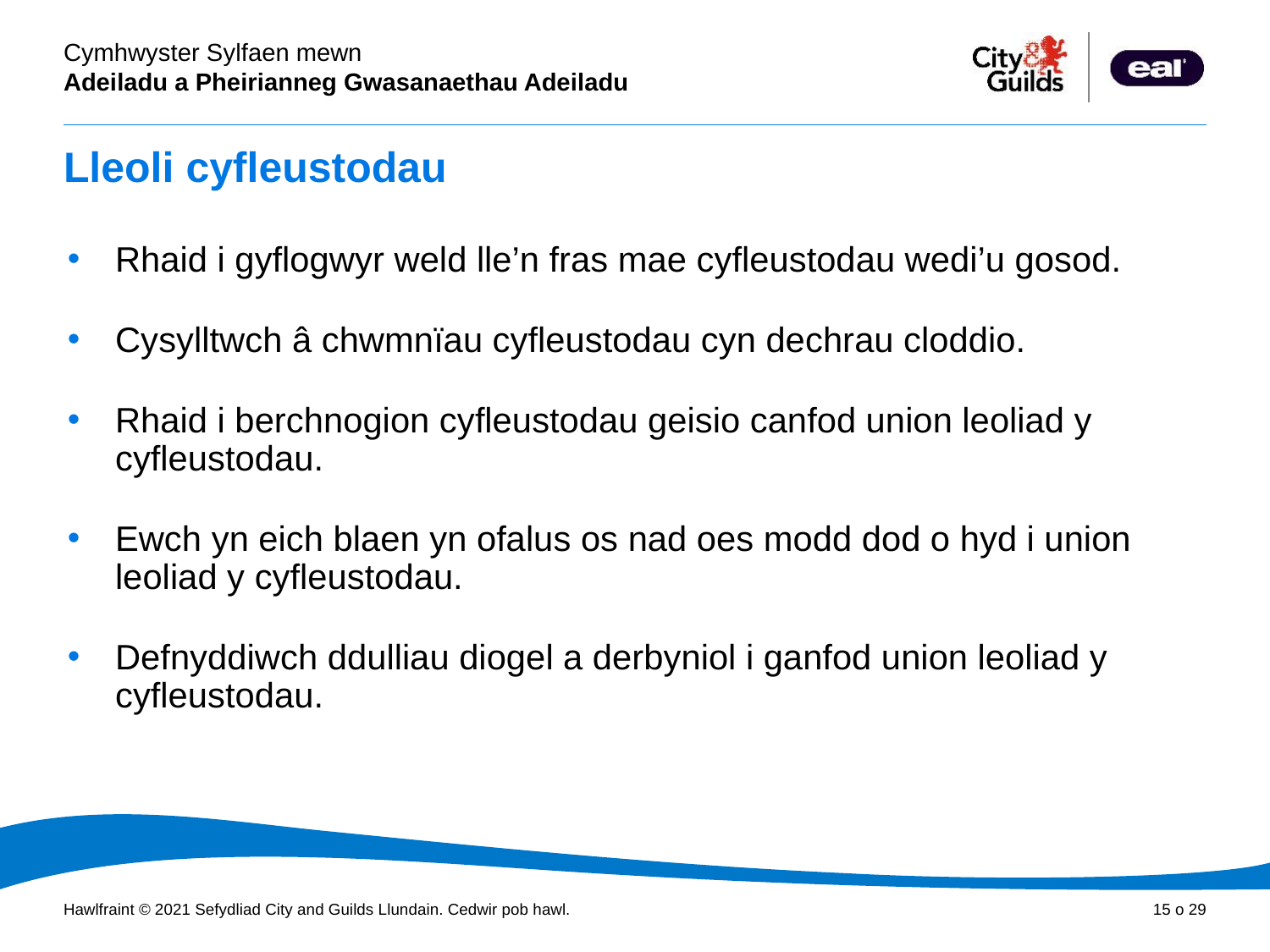

# Lleoli cyfleustodau
Rhaid i gyflogwyr weld lle’n fras mae cyfleustodau wedi’u gosod.
Cysylltwch â chwmnïau cyfleustodau cyn dechrau cloddio.
Rhaid i berchnogion cyfleustodau geisio canfod union leoliad y cyfleustodau.
Ewch yn eich blaen yn ofalus os nad oes modd dod o hyd i union leoliad y cyfleustodau.
Defnyddiwch ddulliau diogel a derbyniol i ganfod union leoliad y cyfleustodau.